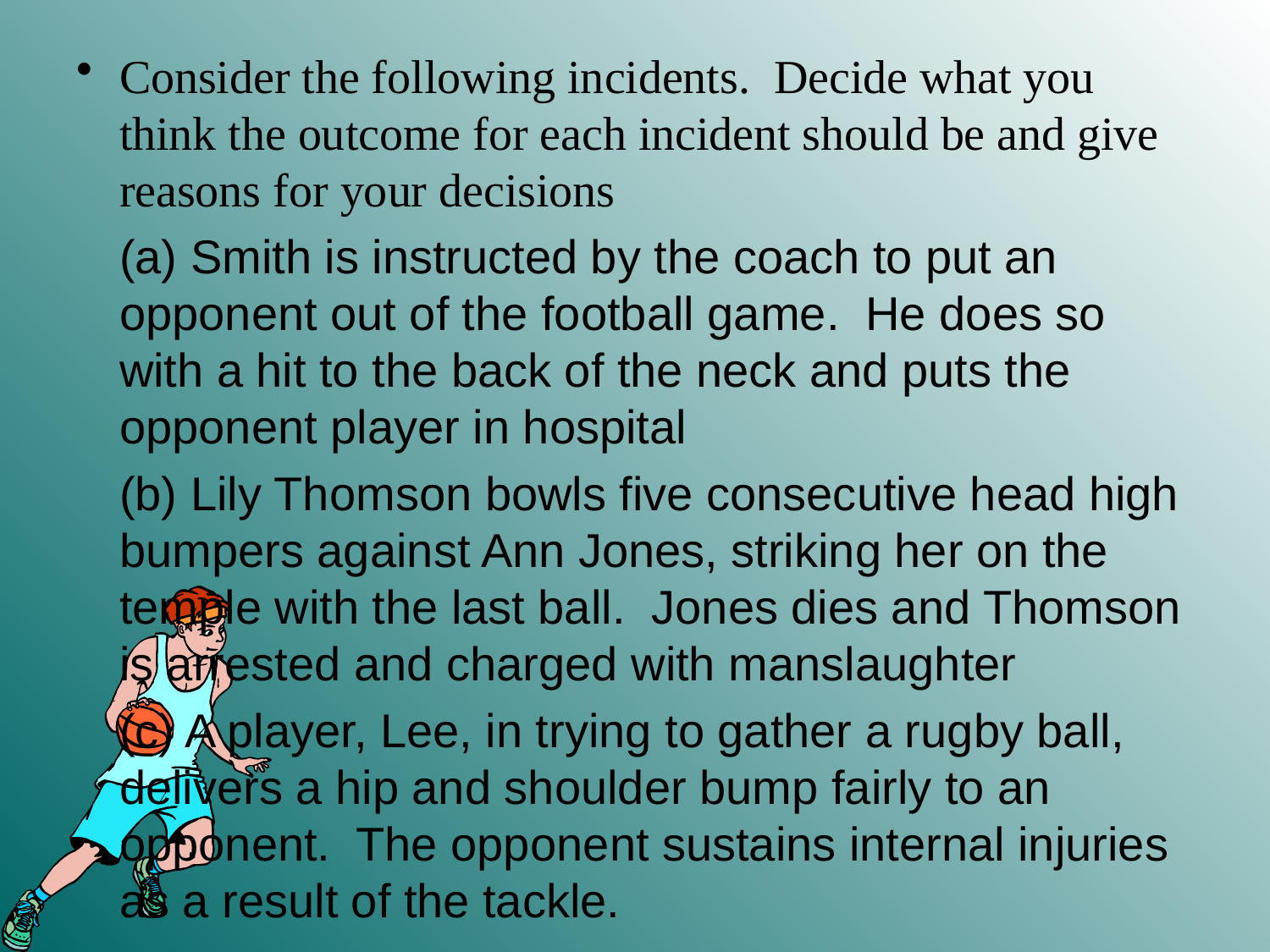

Consider the following incidents.  Decide what you think the outcome for each incident should be and give reasons for your decisions
	(a) Smith is instructed by the coach to put an opponent out of the football game.  He does so with a hit to the back of the neck and puts the opponent player in hospital
	(b) Lily Thomson bowls five consecutive head high bumpers against Ann Jones, striking her on the temple with the last ball.  Jones dies and Thomson is arrested and charged with manslaughter
	(c) A player, Lee, in trying to gather a rugby ball, delivers a hip and shoulder bump fairly to an opponent.  The opponent sustains internal injuries as a result of the tackle.